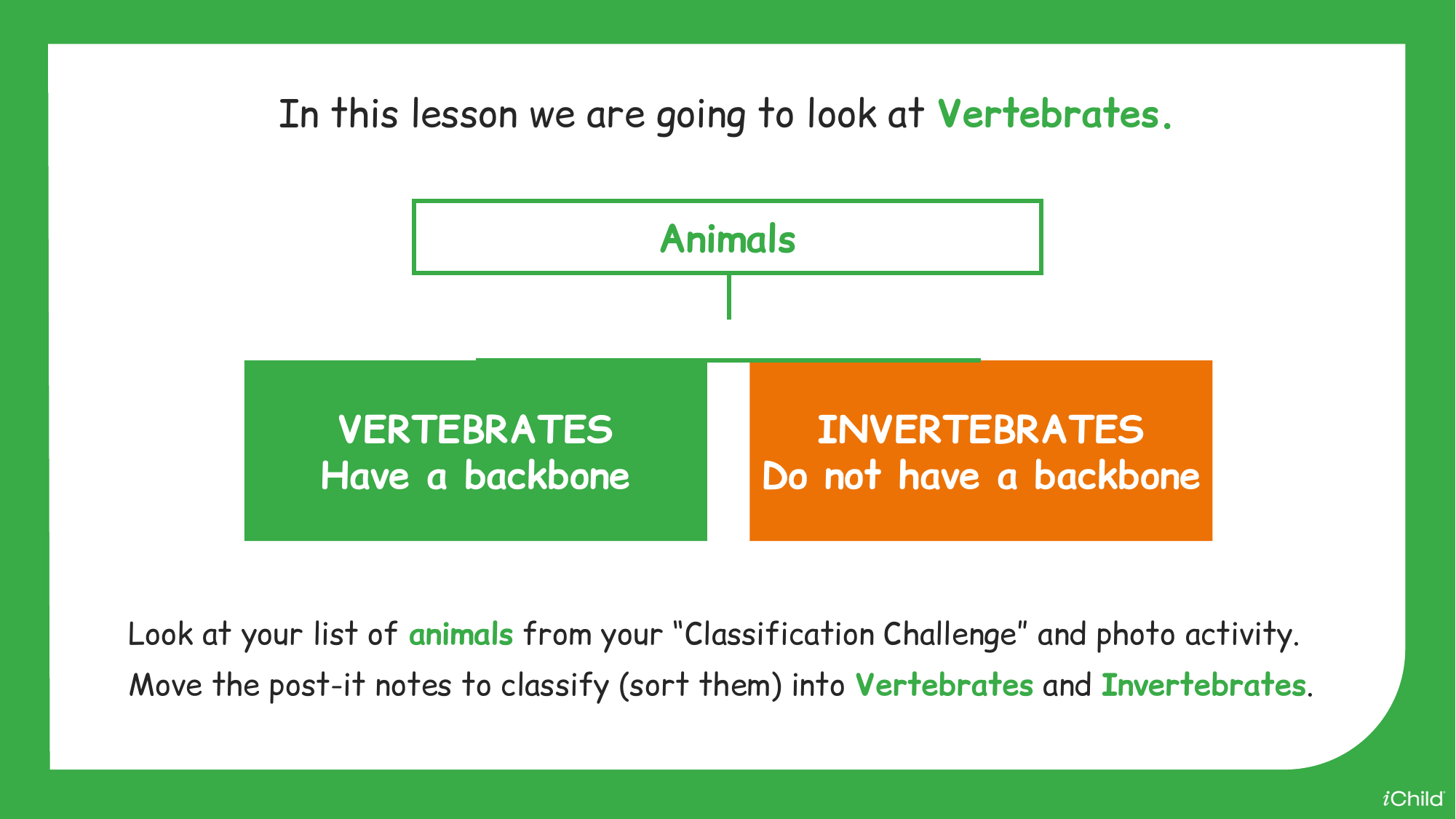

In this lesson we are going to look at Vertebrates.
Animals
VERTEBRATES
Have a backbone
INVERTEBRATES
Do not have a backbone
Look at your list of animals from your “Classification Challenge” and photo activity.
Move the post-it notes to classify (sort them) into Vertebrates and Invertebrates.